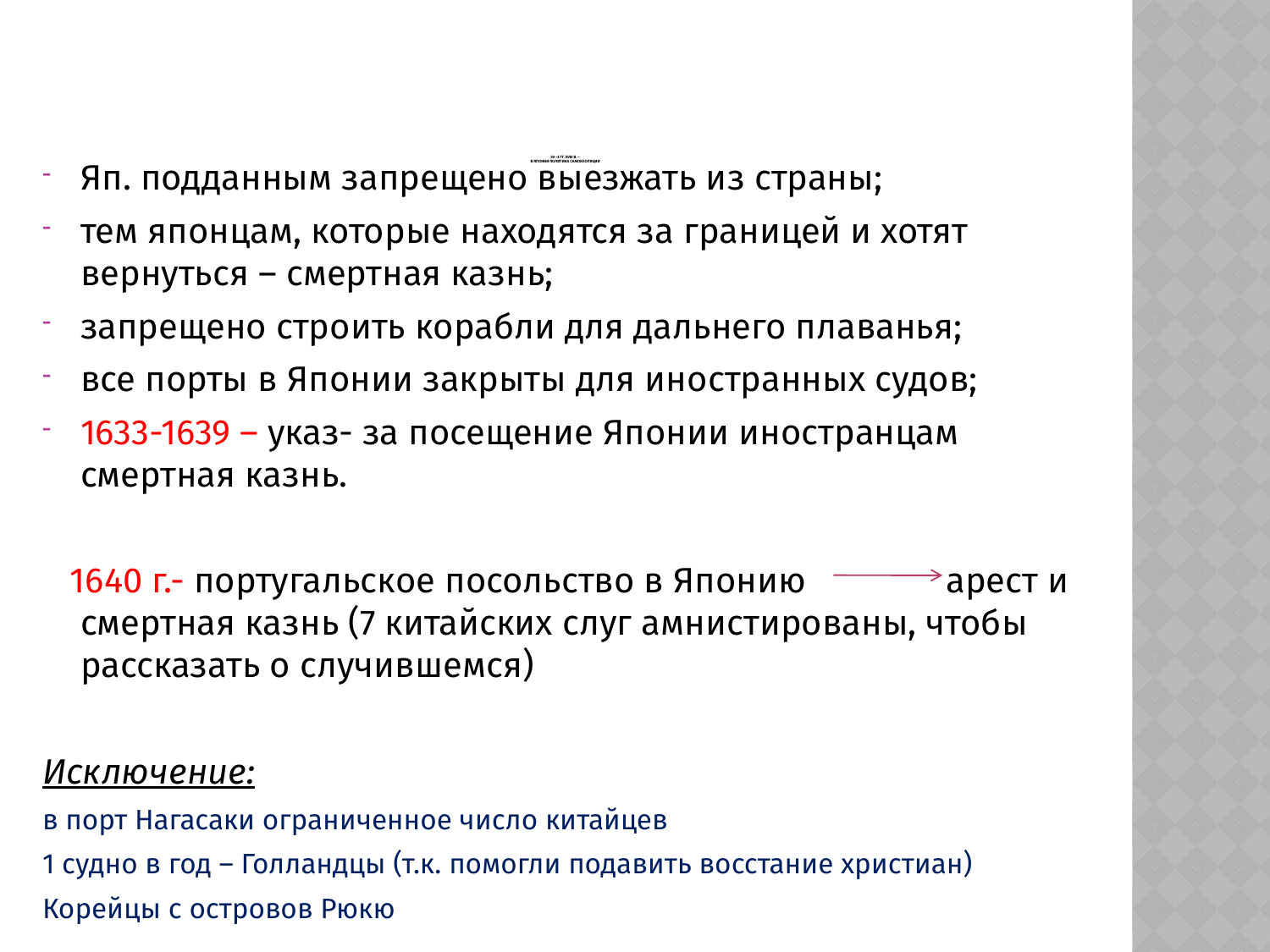

# 30 –е гг. XVIII в. – в Японии политика самоизоляции
Яп. подданным запрещено выезжать из страны;
тем японцам, которые находятся за границей и хотят вернуться – смертная казнь;
запрещено строить корабли для дальнего плаванья;
все порты в Японии закрыты для иностранных судов;
1633-1639 – указ- за посещение Японии иностранцам смертная казнь.

   1640 г.- португальское посольство в Японию               арест и смертная казнь (7 китайских слуг амнистированы, чтобы рассказать о случившемся)

Исключение:
в порт Нагасаки ограниченное число китайцев
1 судно в год – Голландцы (т.к. помогли подавить восстание христиан)
Корейцы с островов Рюкю